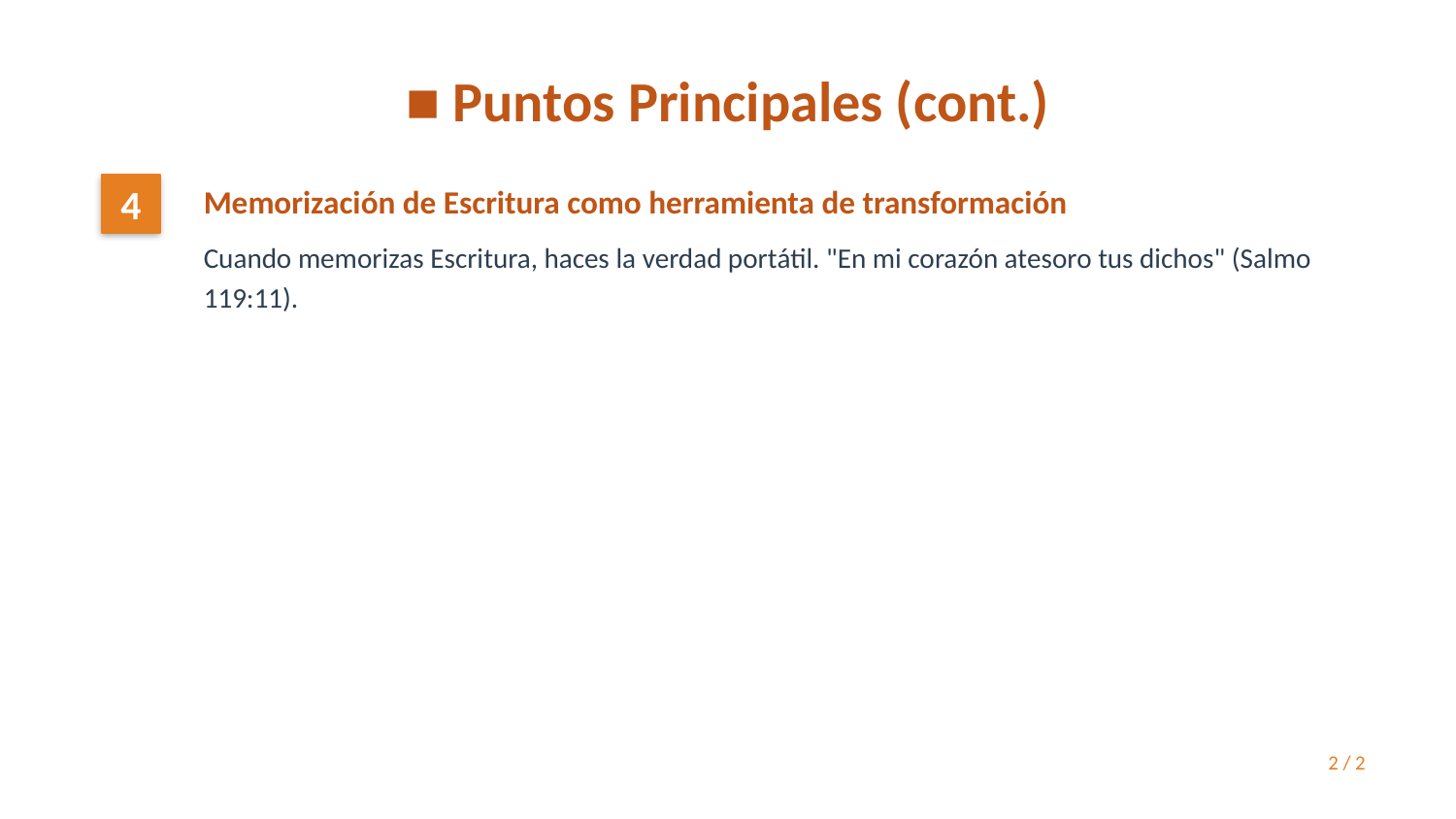

■ Puntos Principales (cont.)
4
Memorización de Escritura como herramienta de transformación
Cuando memorizas Escritura, haces la verdad portátil. "En mi corazón atesoro tus dichos" (Salmo 119:11).
2 / 2